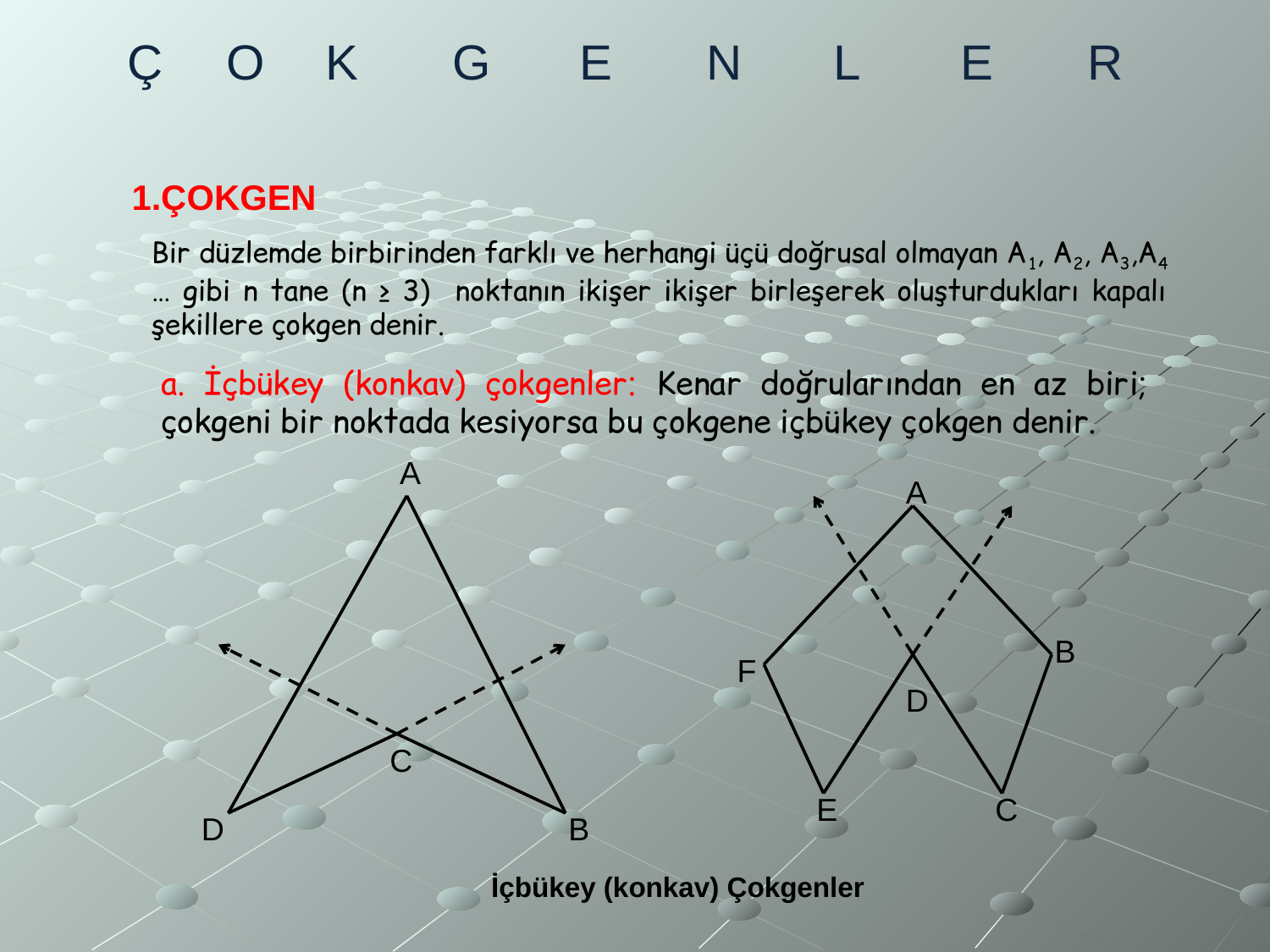

Ç	  O   	K	G	E	N	L	E	R
1.ÇOKGEN
Bir düzlemde birbirinden farklı ve herhangi üçü doğrusal olmayan A1, A2, A3,A4 … gibi n tane (n ≥ 3)  noktanın ikişer ikişer birleşerek oluşturdukları kapalı şekillere çokgen denir.
a. İçbükey (konkav) çokgenler: Kenar doğrularından en az biri; çokgeni bir noktada kesiyorsa bu çokgene içbükey çokgen denir.
A
A
B
F
D
C
E
C
D
B
İçbükey (konkav) Çokgenler